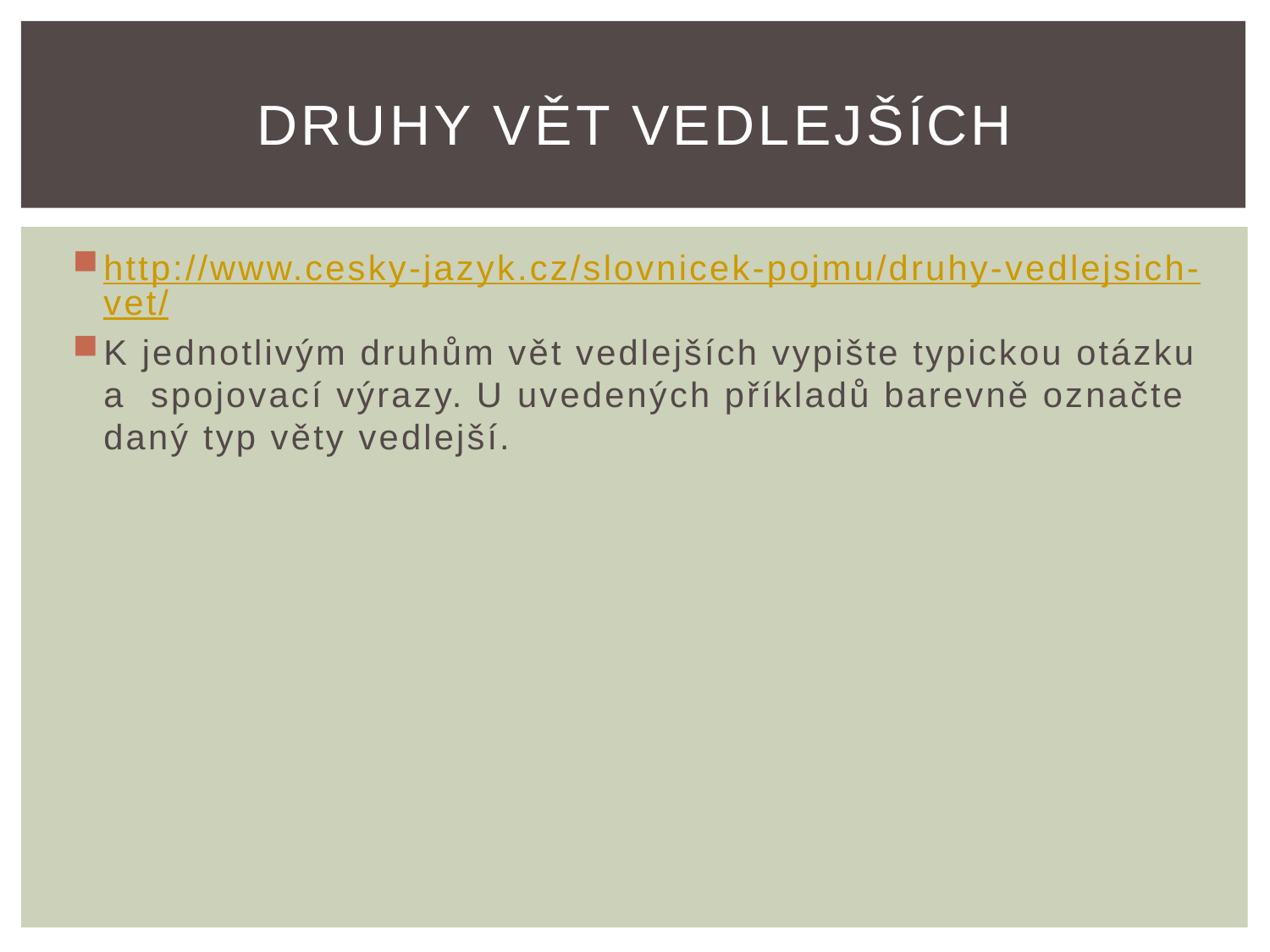

# Druhy vět vedlejších
http://www.cesky-jazyk.cz/slovnicek-pojmu/druhy-vedlejsich-vet/
K jednotlivým druhům vět vedlejších vypište typickou otázku a  spojovací výrazy. U uvedených příkladů barevně označte daný typ věty vedlejší.